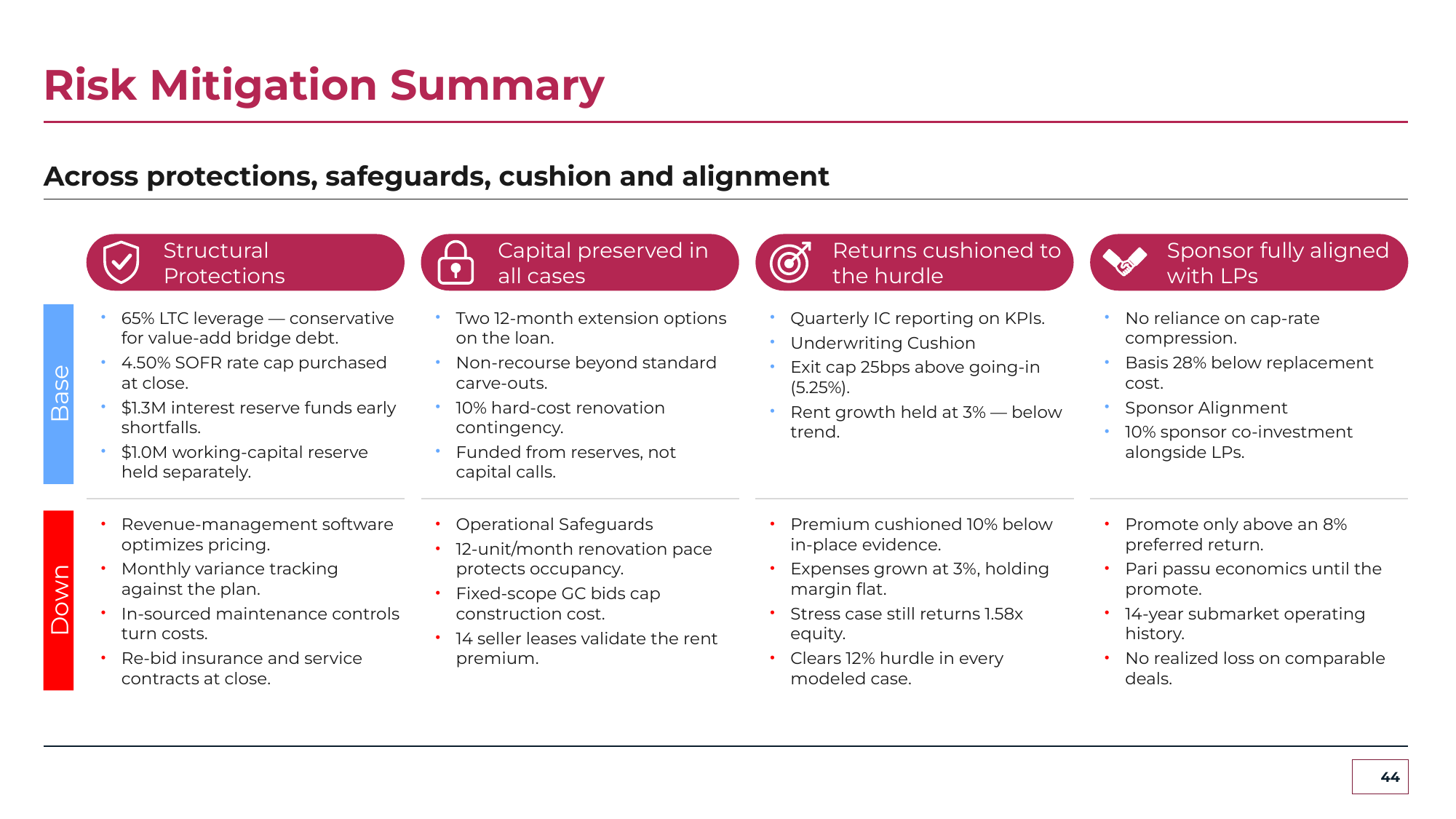

# Risk Mitigation Summary
Across protections, safeguards, cushion and alignment
Structural Protections
Capital preserved in all cases
Returns cushioned to the hurdle
Sponsor fully aligned with LPs

Base
65% LTC leverage — conservative for value-add bridge debt.
4.50% SOFR rate cap purchased at close.
$1.3M interest reserve funds early shortfalls.
$1.0M working-capital reserve held separately.
Two 12-month extension options on the loan.
Non-recourse beyond standard carve-outs.
10% hard-cost renovation contingency.
Funded from reserves, not capital calls.
Quarterly IC reporting on KPIs.
Underwriting Cushion
Exit cap 25bps above going-in (5.25%).
Rent growth held at 3% — below trend.
No reliance on cap-rate compression.
Basis 28% below replacement cost.
Sponsor Alignment
10% sponsor co-investment alongside LPs.
Down
Revenue-management software optimizes pricing.
Monthly variance tracking against the plan.
In-sourced maintenance controls turn costs.
Re-bid insurance and service contracts at close.
Operational Safeguards
12-unit/month renovation pace protects occupancy.
Fixed-scope GC bids cap construction cost.
14 seller leases validate the rent premium.
Premium cushioned 10% below in-place evidence.
Expenses grown at 3%, holding margin flat.
Stress case still returns 1.58x equity.
Clears 12% hurdle in every modeled case.
Promote only above an 8% preferred return.
Pari passu economics until the promote.
14-year submarket operating history.
No realized loss on comparable deals.
44